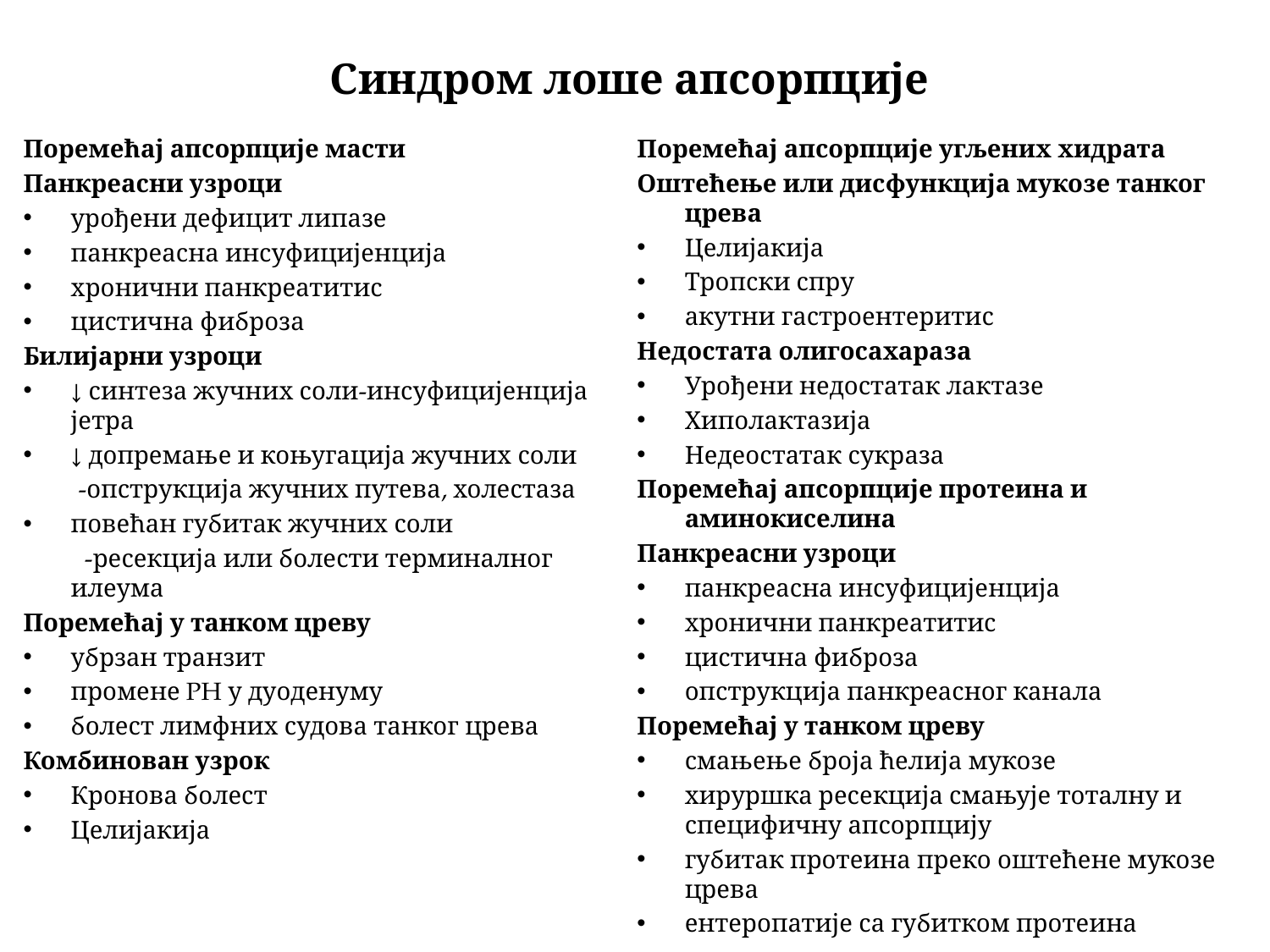

# Синдром лоше апсорпције
Поремећај апсорпције масти
Панкреасни узроци
урођени дефицит липазе
панкреасна инсуфицијенција
хронични панкреатитис
цистична фиброза
Билијарни узроци
↓ синтеза жучних соли-инсуфицијенција јетра
↓ допремање и коњугација жучних соли
         -опструкција жучних путева, холестаза
повећан губитак жучних соли
          -ресекција или болести терминалног илеума
Поремећај у танком цреву
убрзан транзит
промене PH у дуоденуму
болест лимфних судова танког црева
Комбинован узрок
Кронова болест
Целијакија

Поремећај апсорпције угљених хидрата
Оштећење или дисфункција мукозе танког црева
Целијакија
Тропски спру
акутни гастроентеритис
Недостата олигосахараза
Урођени недостатак лактазе
Хиполактазија
Недеостатак сукраза
Поремећај апсорпције протеина и аминокиселина
Панкреасни узроци
панкреасна инсуфицијенција
хронични панкреатитис
цистична фиброза
опструкција панкреасног канала
Поремећај у танком цреву
смањење броја ћелија мукозе
хируршка ресекција смањује тоталну и специфичну апсорпцију
губитак протеина преко оштећене мукозе црева
ентеропатије са губитком протеина